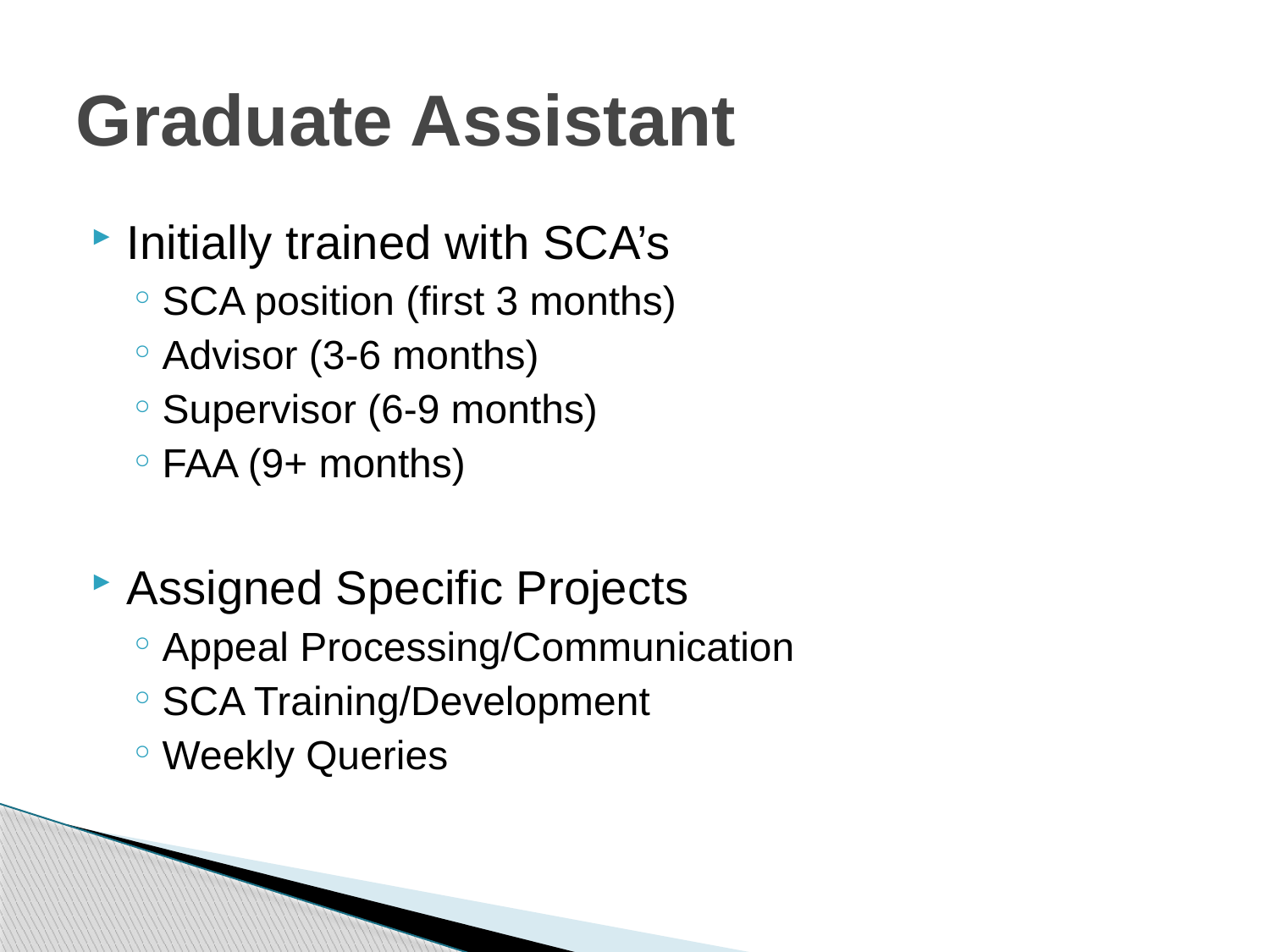

# Graduate Assistant
Initially trained with SCA’s
SCA position (first 3 months)
Advisor (3-6 months)
Supervisor (6-9 months)
FAA (9+ months)

Assigned Specific Projects
Appeal Processing/Communication
SCA Training/Development
Weekly Queries